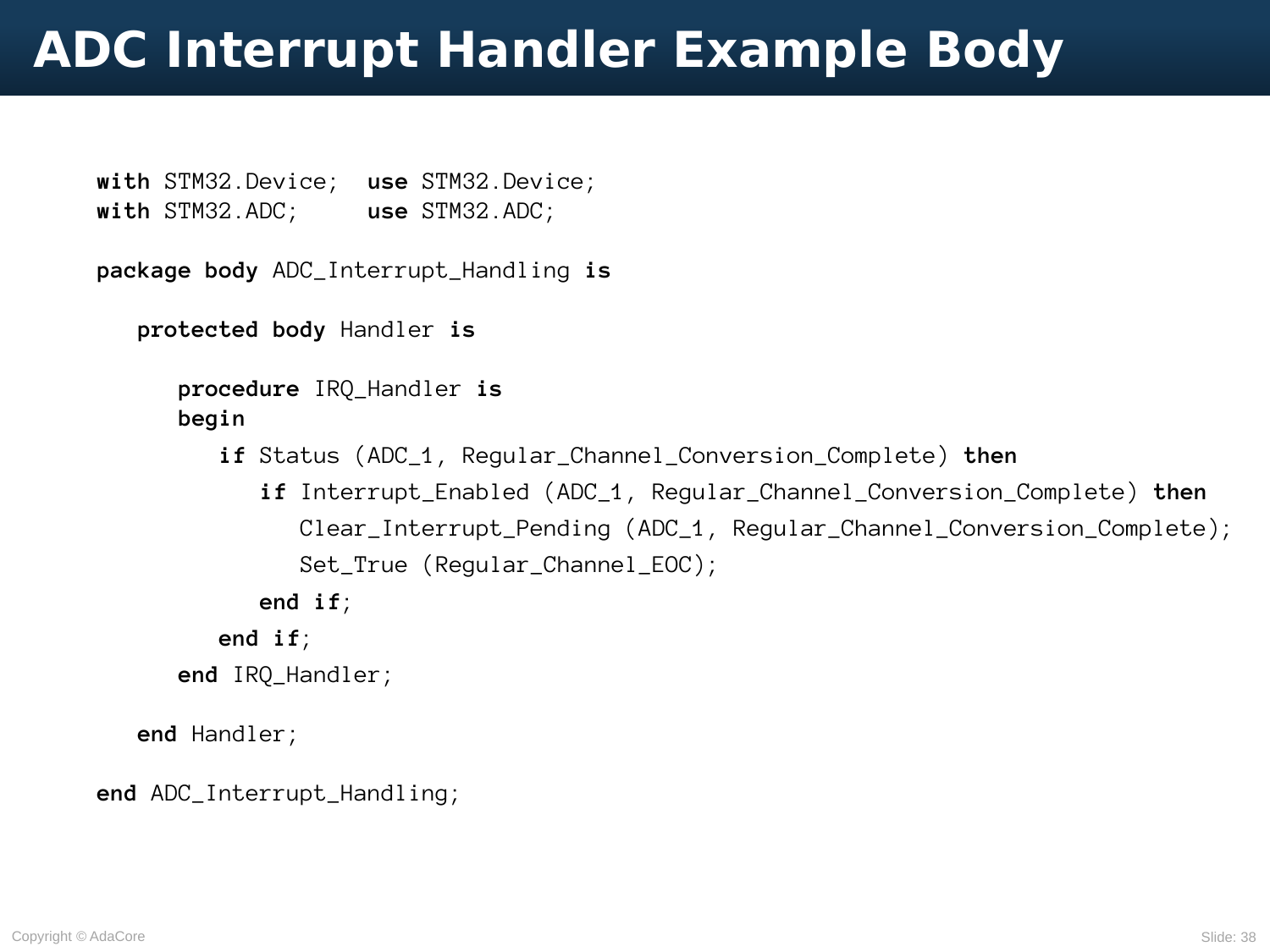

# ADC Interrupt Handler Example Body
with STM32.Device;  use STM32.Device;
with STM32.ADC;     use STM32.ADC;

package body ADC_Interrupt_Handling is

   protected body Handler is

      procedure IRQ_Handler is
      begin
         if Status (ADC_1, Regular_Channel_Conversion_Complete) then
            if Interrupt_Enabled (ADC_1, Regular_Channel_Conversion_Complete) then
               Clear_Interrupt_Pending (ADC_1, Regular_Channel_Conversion_Complete);
               Set_True (Regular_Channel_EOC);
            end if;
         end if;
      end IRQ_Handler;

   end Handler;

end ADC_Interrupt_Handling;